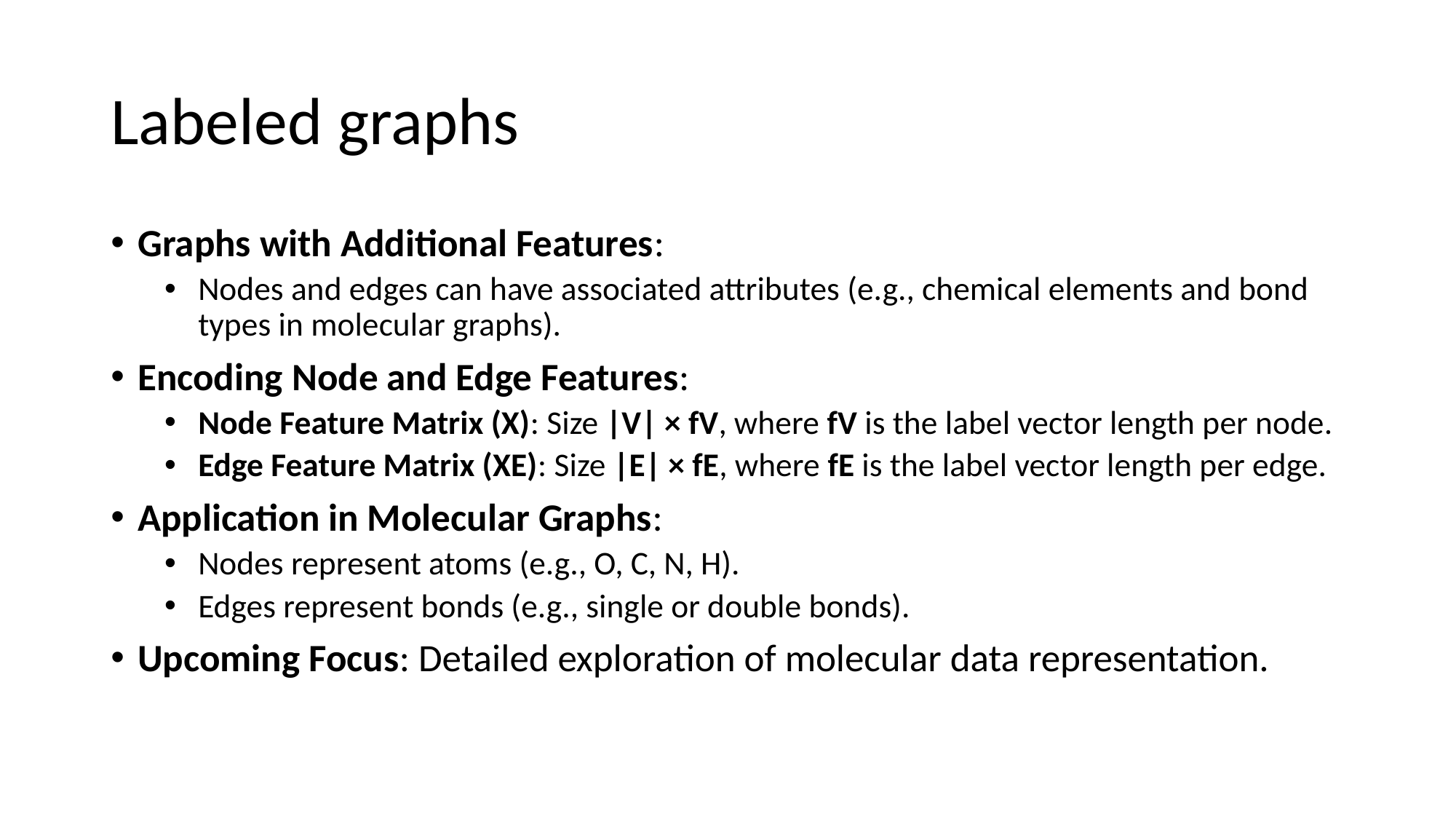

# Labeled graphs
Graphs with Additional Features:
Nodes and edges can have associated attributes (e.g., chemical elements and bond types in molecular graphs).
Encoding Node and Edge Features:
Node Feature Matrix (X): Size |V| × fV, where fV is the label vector length per node.
Edge Feature Matrix (XE): Size |E| × fE, where fE is the label vector length per edge.
Application in Molecular Graphs:
Nodes represent atoms (e.g., O, C, N, H).
Edges represent bonds (e.g., single or double bonds).
Upcoming Focus: Detailed exploration of molecular data representation.